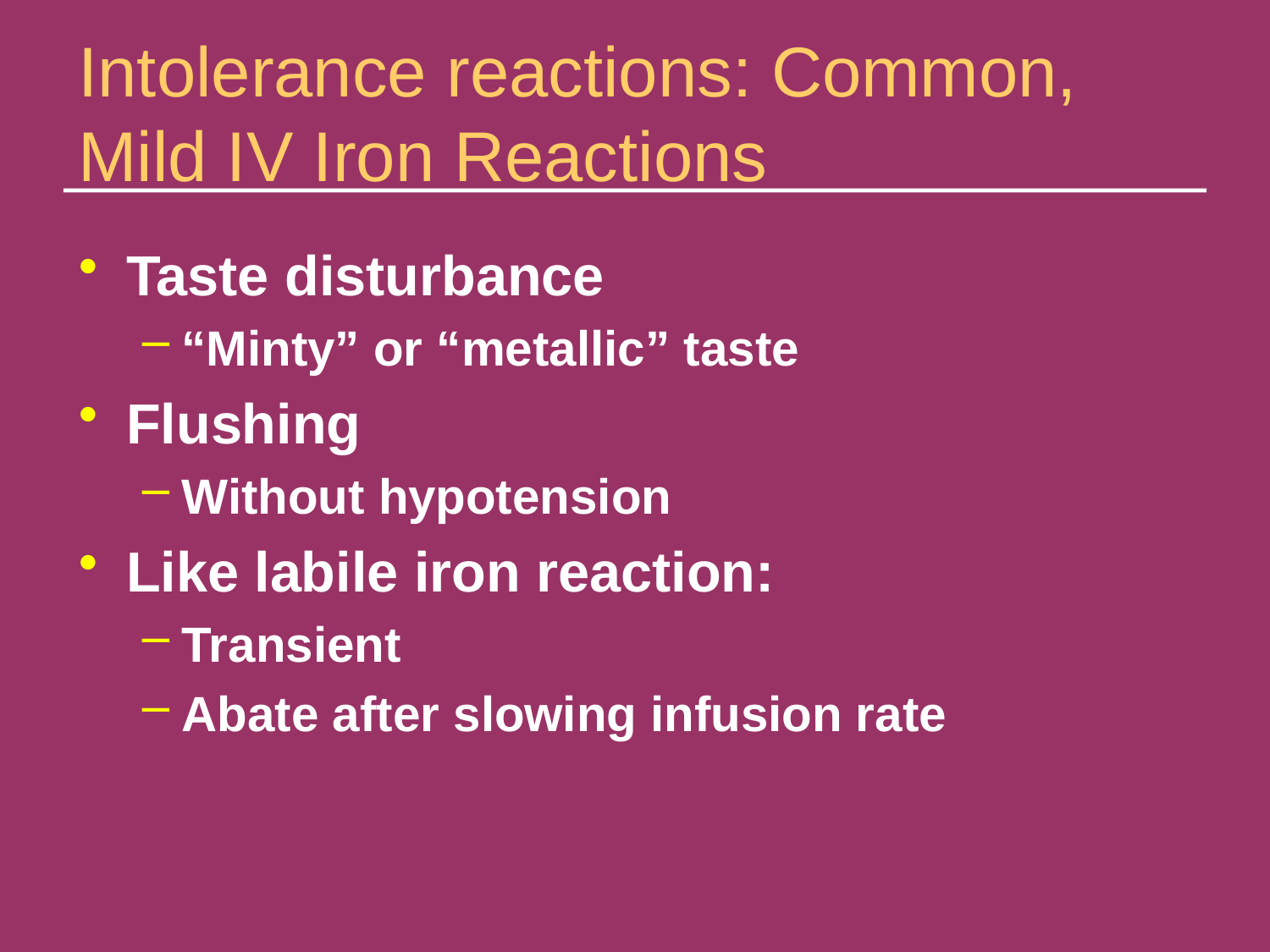

Intolerance reactions: Common, Mild IV Iron Reactions
Taste disturbance
“Minty” or “metallic” taste
Flushing
Without hypotension
Like labile iron reaction:
Transient
Abate after slowing infusion rate